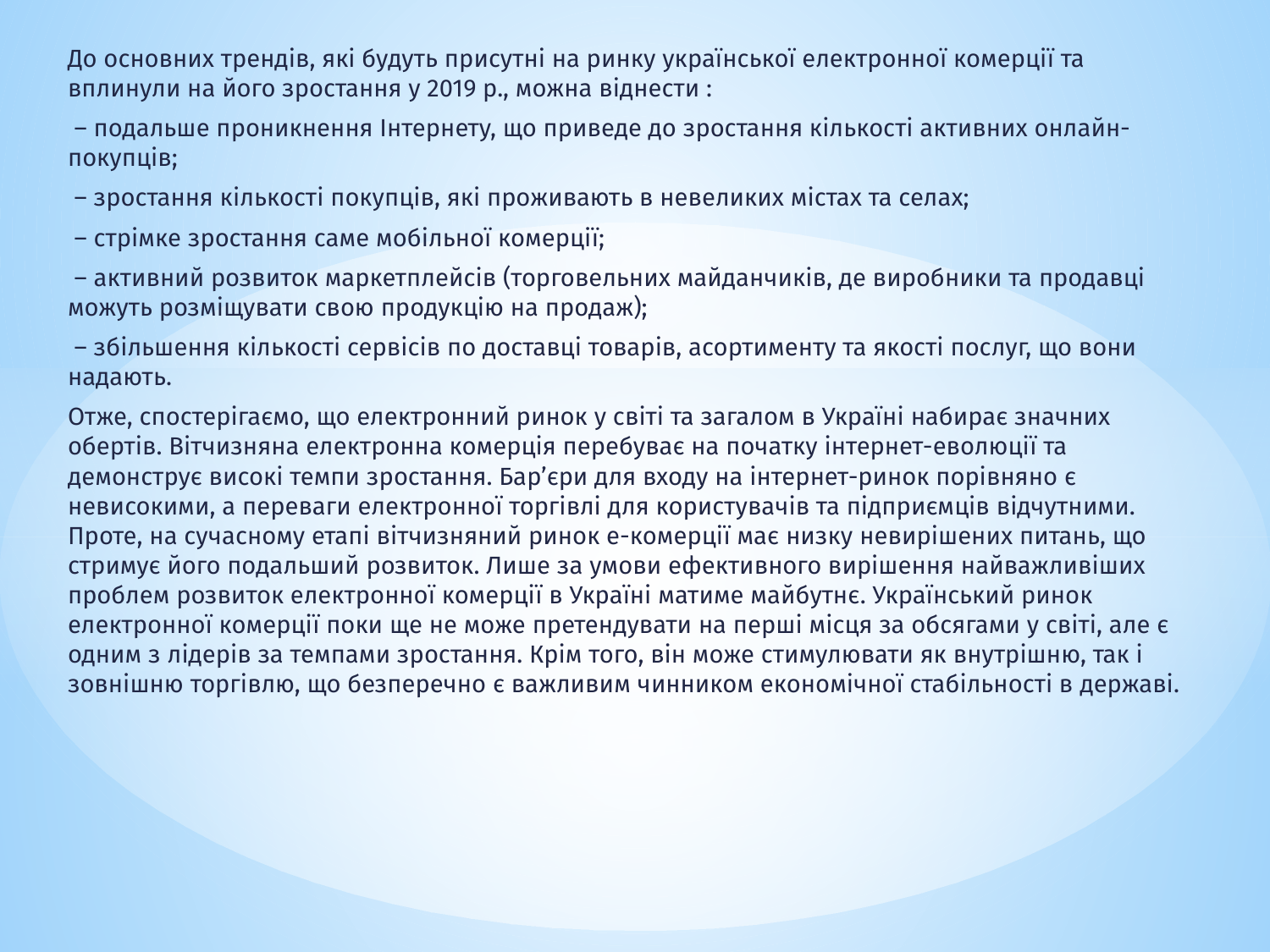

До основних трендів, які будуть присутні на ринку української електронної комерції та вплинули на його зростання у 2019 р., можна віднести :
 – подальше проникнення Інтернету, що приведе до зростання кількості активних онлайн-покупців;
 – зростання кількості покупців, які проживають в невеликих містах та селах;
 – стрімке зростання саме мобільної комерції;
 – активний розвиток маркетплейсів (торговельних майданчиків, де виробники та продавці можуть розміщувати свою продукцію на продаж);
 – збільшення кількості сервісів по доставці товарів, асортименту та якості послуг, що вони надають.
Отже, спостерігаємо, що електронний ринок у світі та загалом в Україні набирає значних обертів. Вітчизняна електронна комерція перебуває на початку інтернет-еволюції та демонструє високі темпи зростання. Бар’єри для входу на інтернет-ринок порівняно є невисокими, а переваги електронної торгівлі для користувачів та підприємців відчутними. Проте, на сучасному етапі вітчизняний ринок е-комерції має низку невирішених питань, що стримує його подальший розвиток. Лише за умови ефективного вирішення найважливіших проблем розвиток електронної комерції в Україні матиме майбутнє. Український ринок електронної комерції поки ще не може претендувати на перші місця за обсягами у світі, але є одним з лідерів за темпами зростання. Крім того, він може стимулювати як внутрішню, так і зовнішню торгівлю, що безперечно є важливим чинником економічної стабільності в державі.